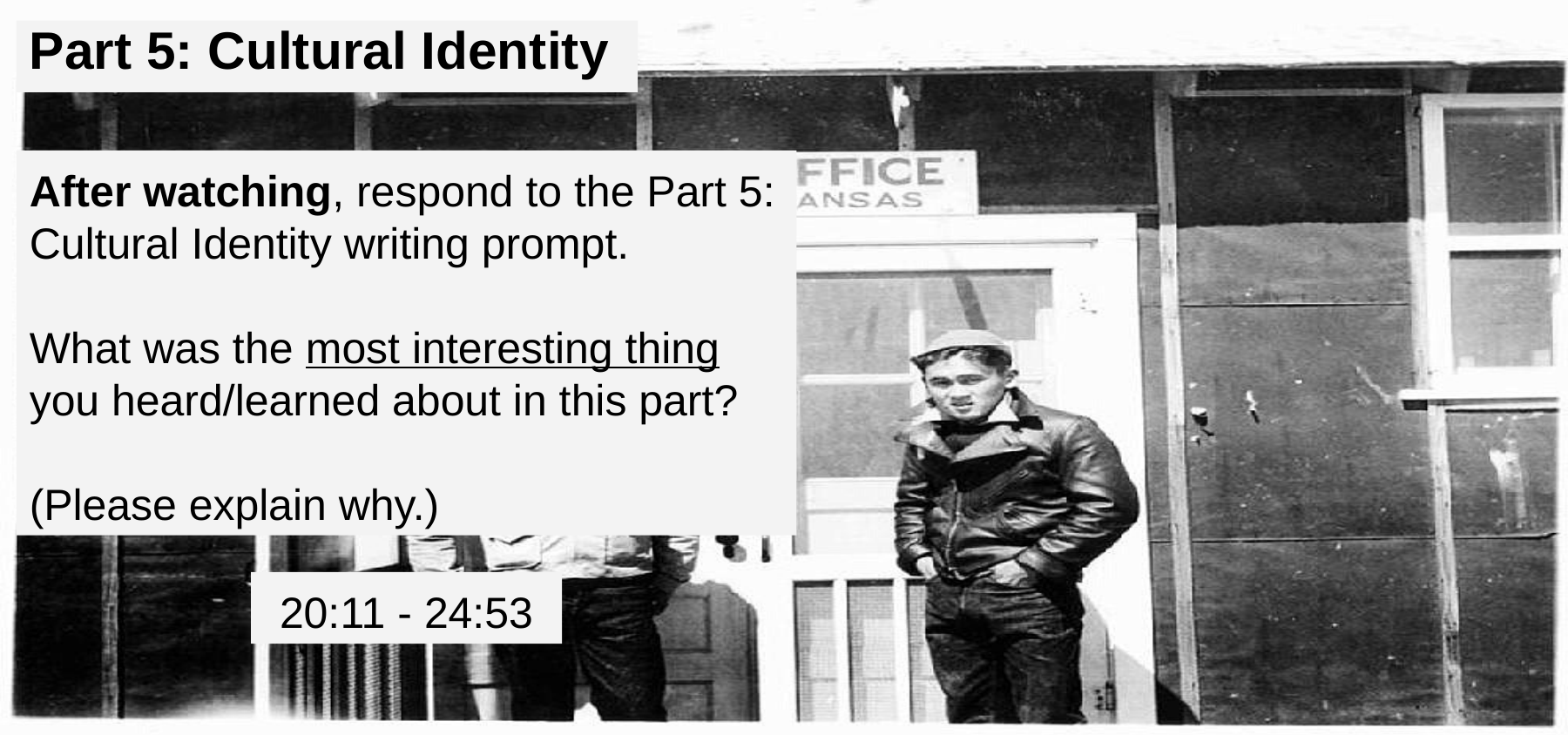

# Part 5: Cultural Identity
After watching, respond to the Part 5: Cultural Identity writing prompt.

What was the most interesting thing you heard/learned about in this part?

(Please explain why.)

20:11 - 24:53